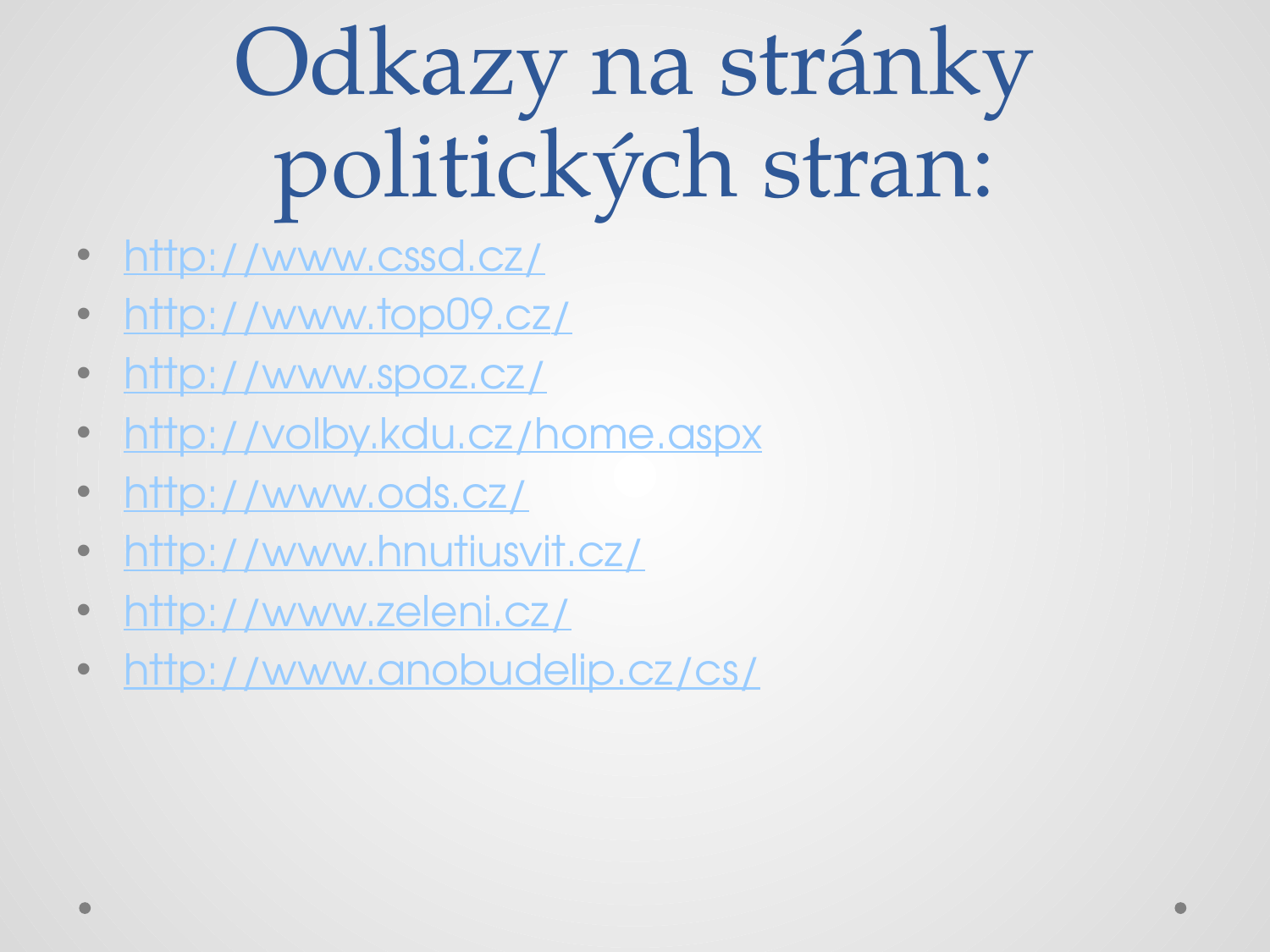

# Odkazy na stránky politických stran:
http://www.cssd.cz/
http://www.top09.cz/
http://www.spoz.cz/
http://volby.kdu.cz/home.aspx
http://www.ods.cz/
http://www.hnutiusvit.cz/
http://www.zeleni.cz/
http://www.anobudelip.cz/cs/